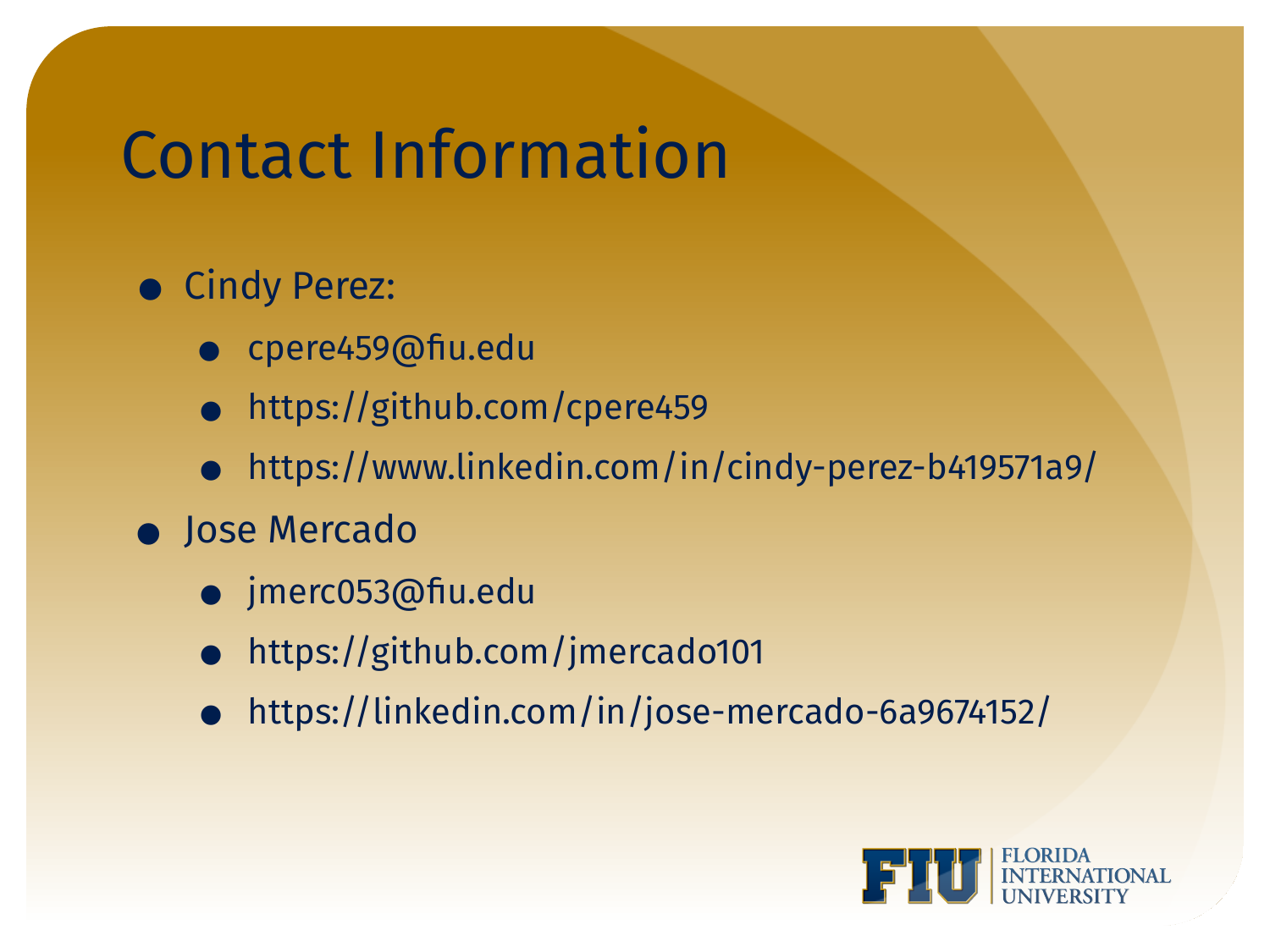

# Contact Information
Cindy Perez:
cpere459@fiu.edu
https://github.com/cpere459
https://www.linkedin.com/in/cindy-perez-b419571a9/
Jose Mercado
jmerc053@fiu.edu
https://github.com/jmercado101
https://linkedin.com/in/jose-mercado-6a9674152/